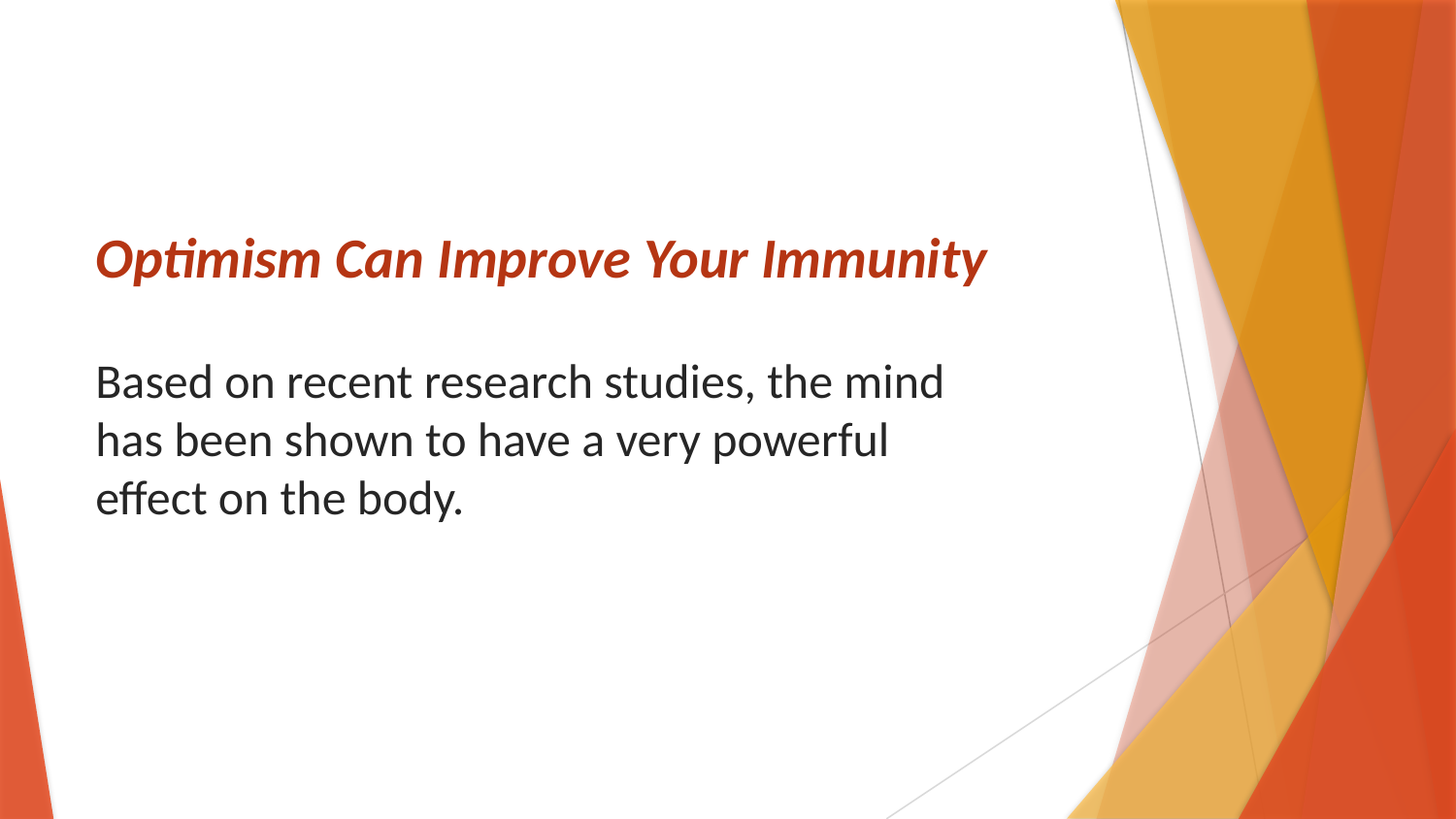

# Optimism Can Improve Your Immunity
Based on recent research studies, the mind has been shown to have a very powerful effect on the body.